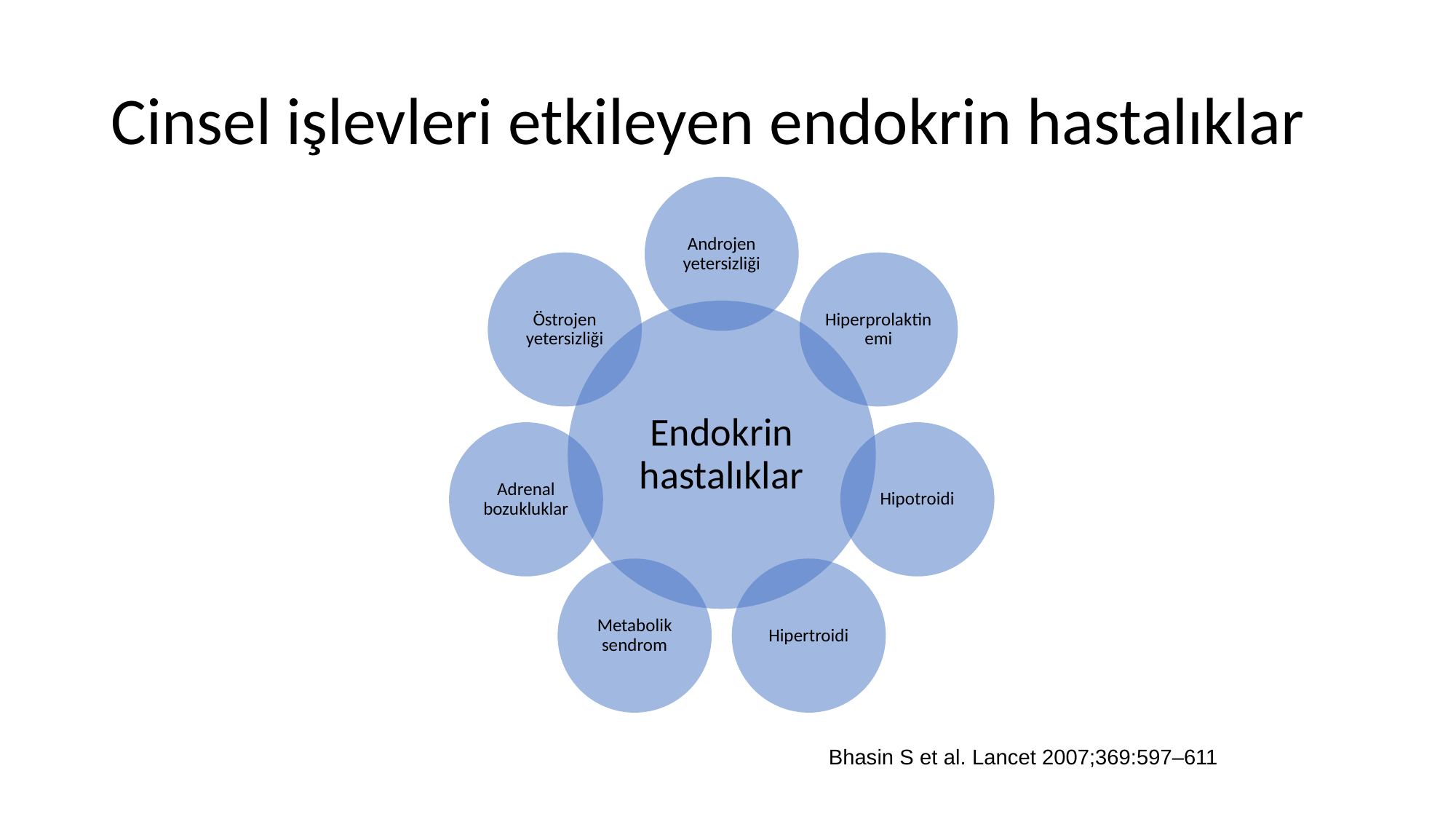

# Cinsel işlevleri etkileyen endokrin hastalıklar
Endokrin hastalıklar
Androjen yetersizliği
Hiperprolaktinemi
Hipotroidi
Hipertroidi
Metabolik sendrom
Adrenal
bozukluklar
Östrojen yetersizliği
Bhasin S et al. Lancet 2007;369:597–611